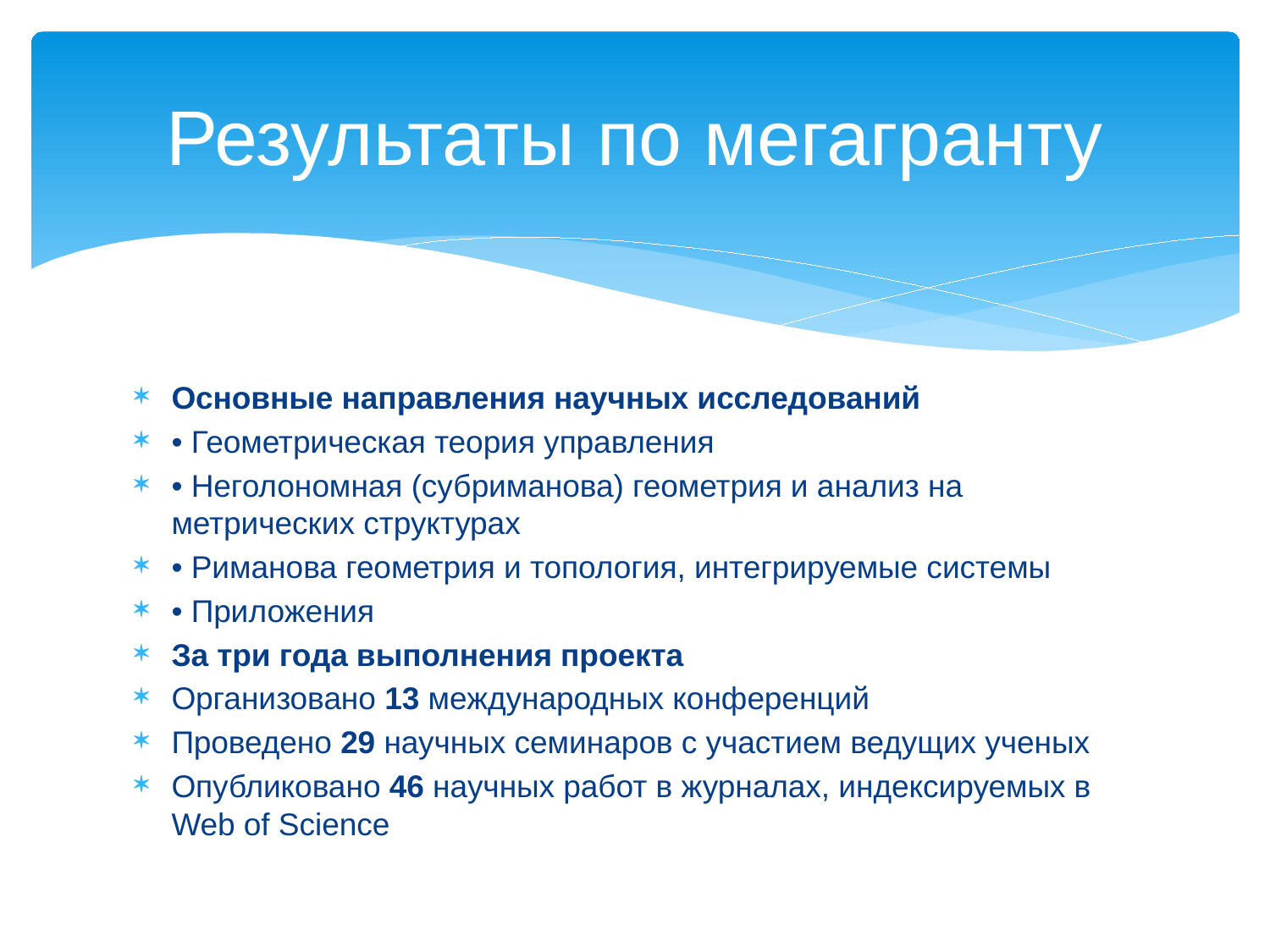

# Результаты по мегагранту
Основные направления научных исследований
• Геометрическая теория управления
• Неголономная (субриманова) геометрия и анализ на метрических структурах
• Риманова геометрия и топология, интегрируемые системы
• Приложения
За три года выполнения проекта
Организовано 13 международных конференций
Проведено 29 научных семинаров с участием ведущих ученых
Опубликовано 46 научных работ в журналах, индексируемых в Web оf Science